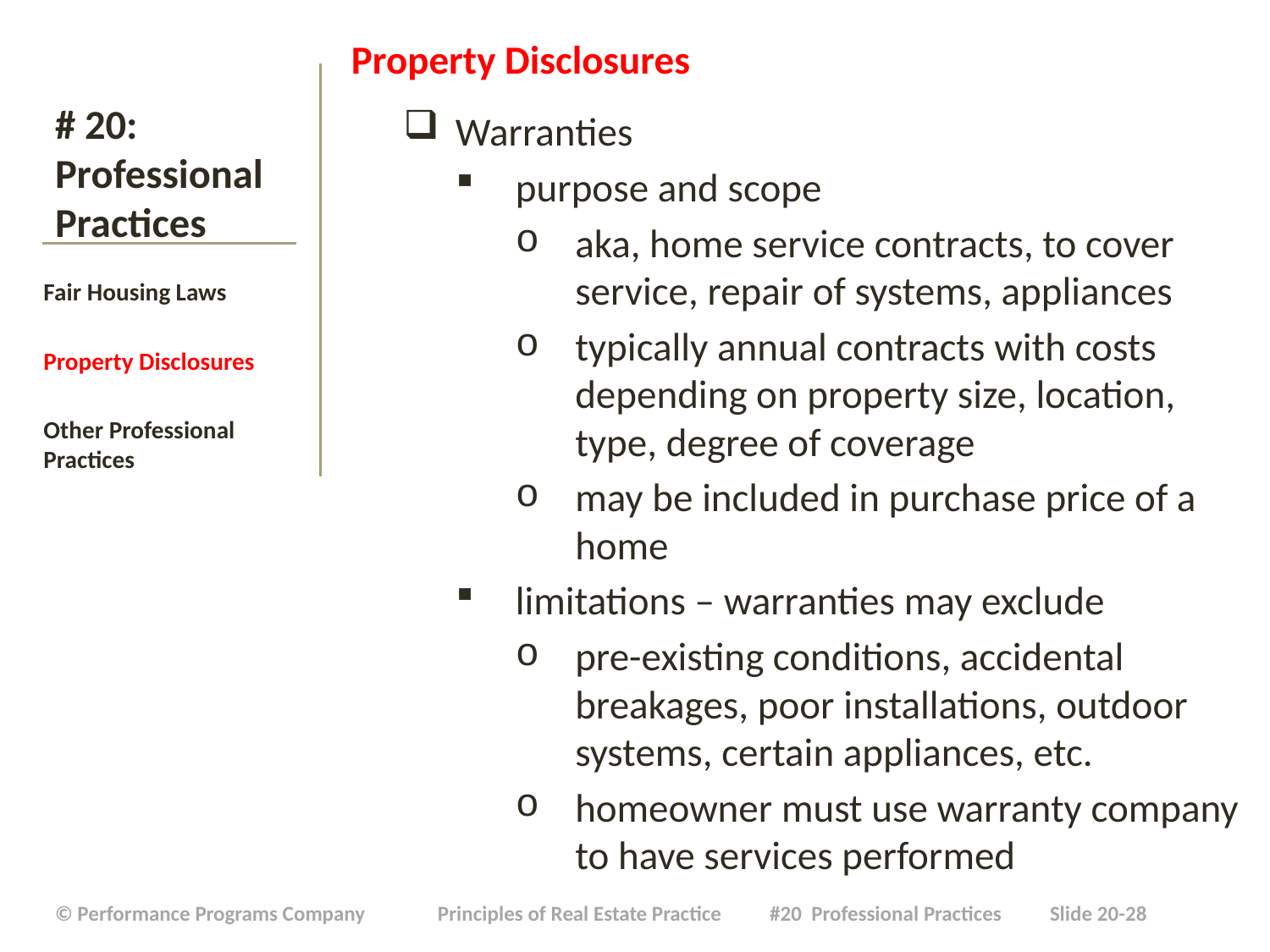

Property Disclosures

  Warranties
purpose and scope
aka, home service contracts, to cover service, repair of systems, appliances
typically annual contracts with costs depending on property size, location, type, degree of coverage
may be included in purchase price of a home
limitations – warranties may exclude
pre-existing conditions, accidental breakages, poor installations, outdoor systems, certain appliances, etc.
homeowner must use warranty company to have services performed
# # 20: Professional Practices

Fair Housing Laws

Property Disclosures

Other Professional Practices

| © Performance Programs Company Principles of Real Estate Practice #20 Professional Practices Slide 20-28 |
| --- |